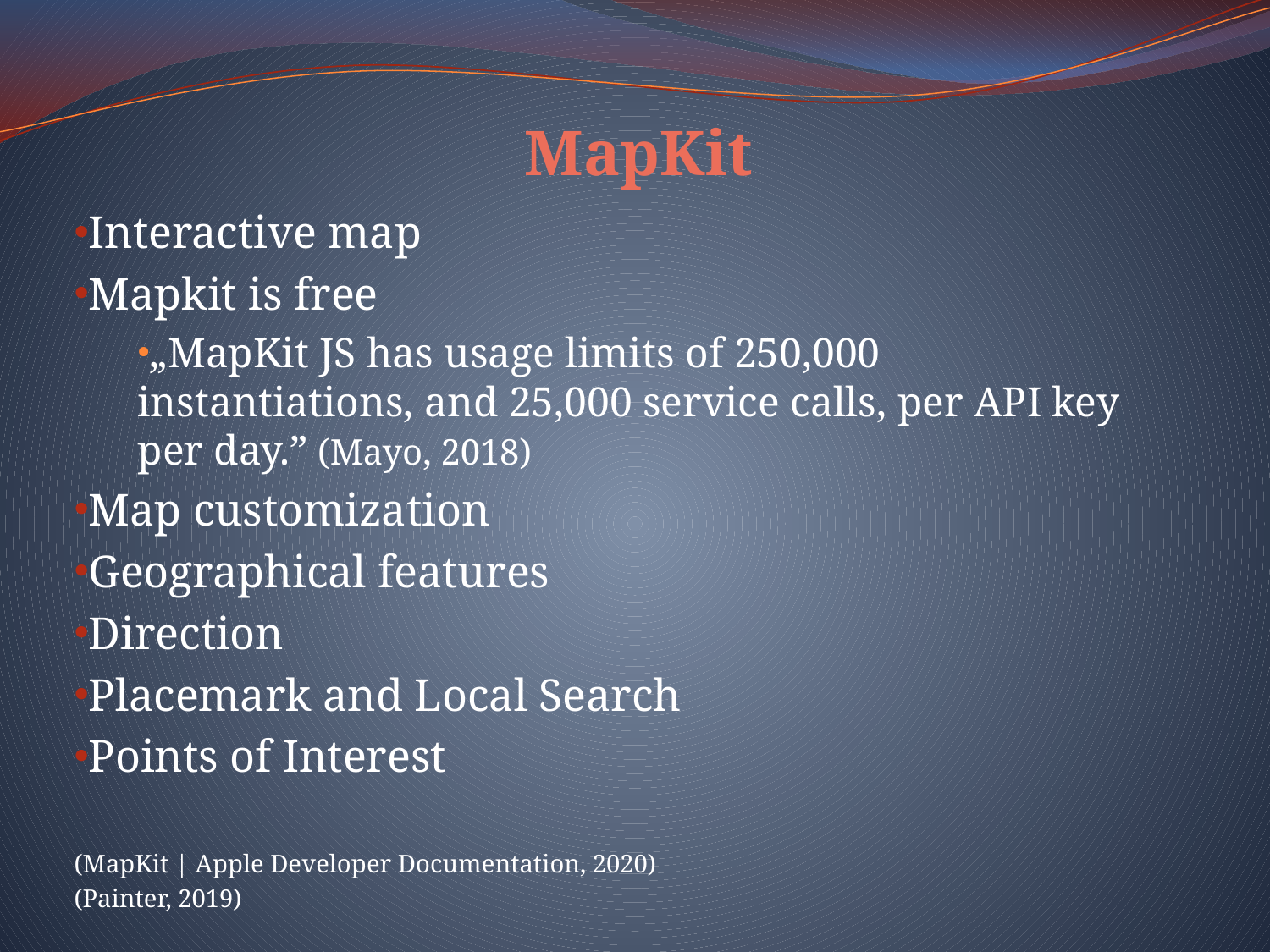

# MapKit
Interactive map
Mapkit is free
„MapKit JS has usage limits of 250,000 instantiations, and 25,000 service calls, per API key per day.” (Mayo, 2018)
Map customization
Geographical features
Direction
Placemark and Local Search
Points of Interest

(MapKit | Apple Developer Documentation, 2020)
(Painter, 2019)